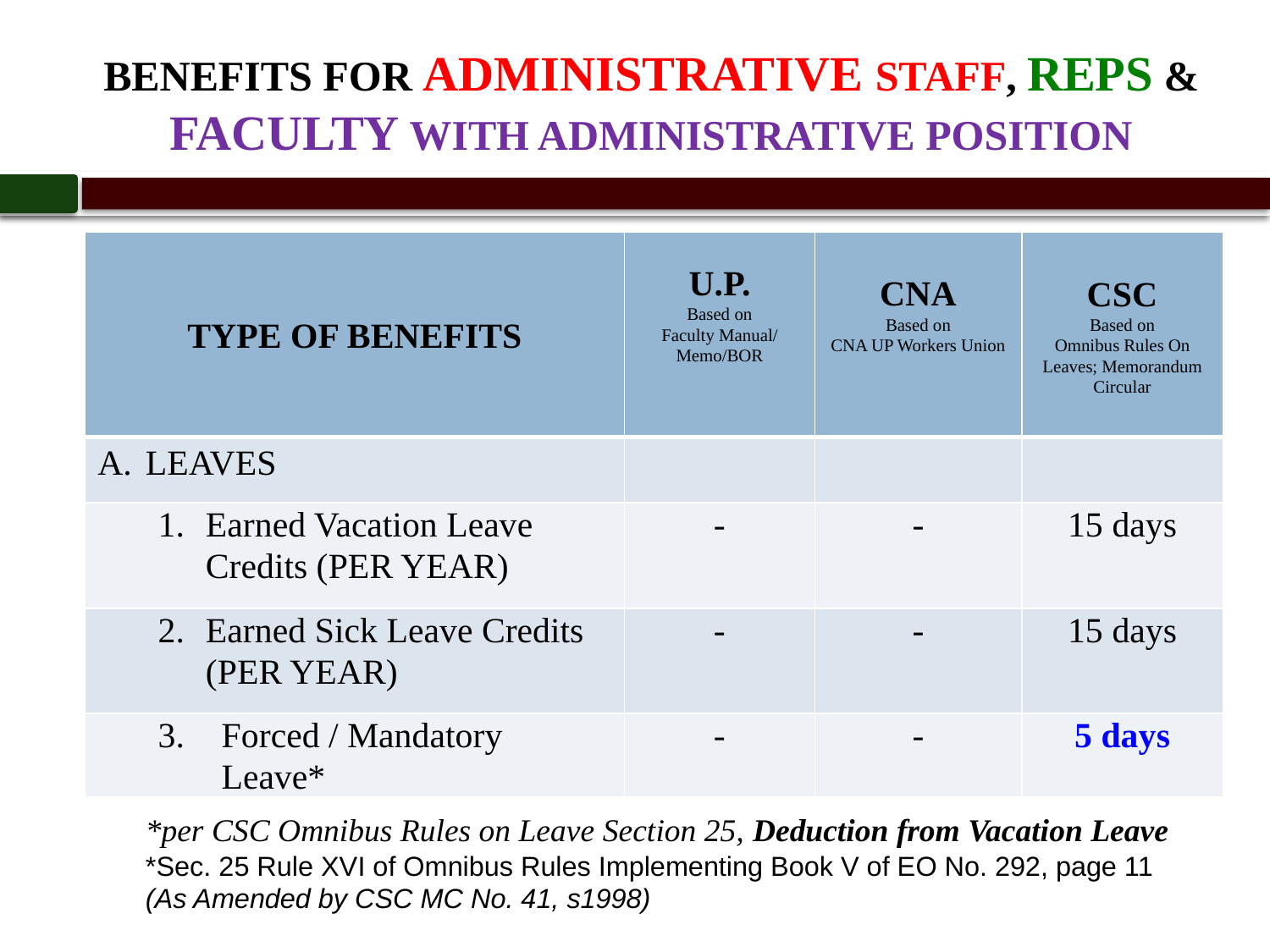

# BENEFITS FOR ADMINISTRATIVE STAFF, REPS & FACULTY WITH ADMINISTRATIVE POSITION
| TYPE OF BENEFITS | U.P. Based on Faculty Manual/ Memo/BOR | CNA Based on CNA UP Workers Union | CSC Based on Omnibus Rules On Leaves; Memorandum Circular |
| --- | --- | --- | --- |
| LEAVES |  |  |  |
| Earned Vacation Leave Credits (PER YEAR) | - | - | 15 days |
| Earned Sick Leave Credits (PER YEAR) | - | - | 15 days |
| Forced / Mandatory Leave\* | - | - | 5 days |
*per CSC Omnibus Rules on Leave Section 25, Deduction from Vacation Leave
*Sec. 25 Rule XVI of Omnibus Rules Implementing Book V of EO No. 292, page 11
(As Amended by CSC MC No. 41, s1998)